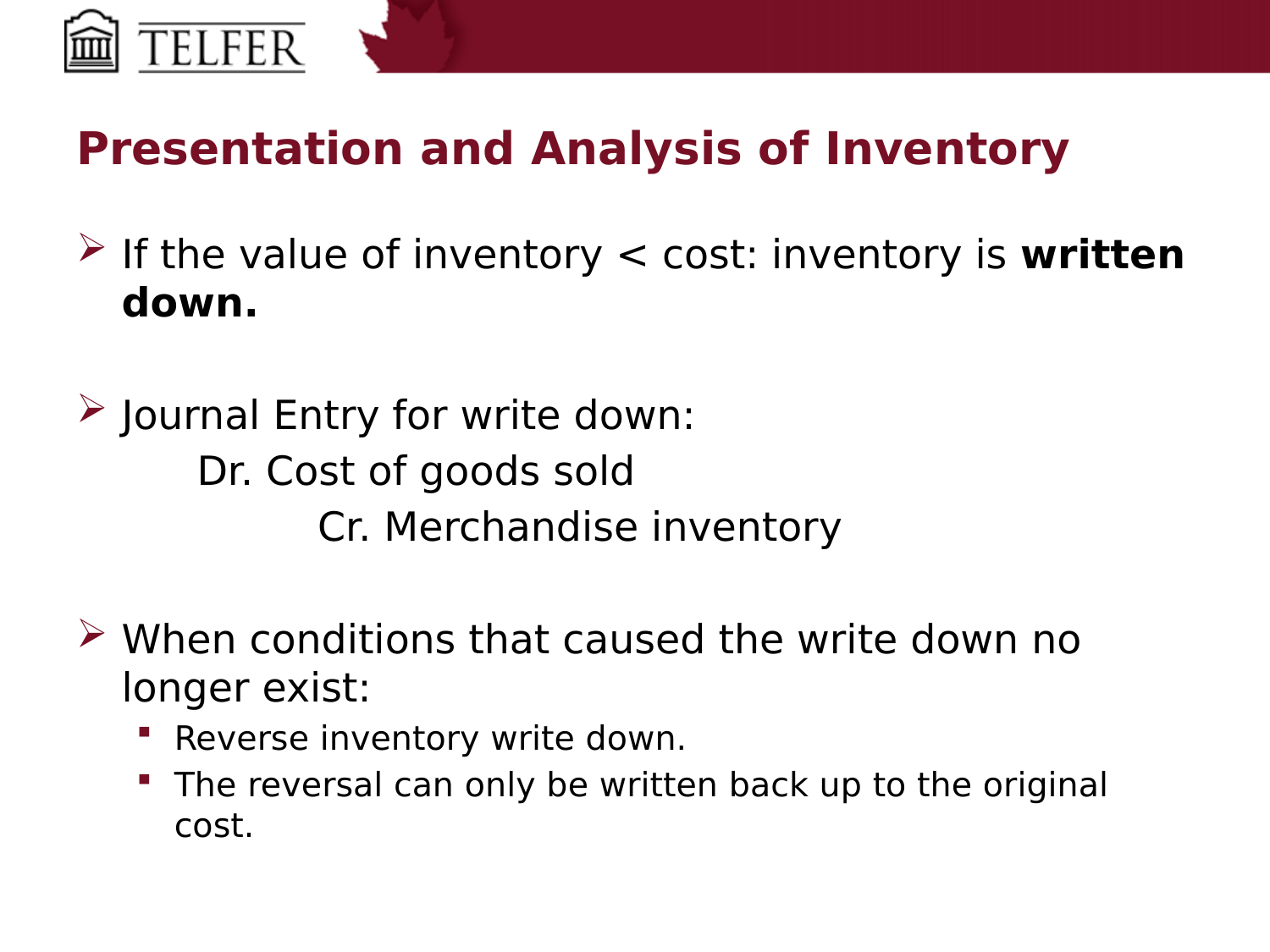

# Presentation and Analysis of Inventory
If the value of inventory < cost: inventory is written down.

Journal Entry for write down:
	Dr. Cost of goods sold
		Cr. Merchandise inventory

When conditions that caused the write down no longer exist:
Reverse inventory write down.
The reversal can only be written back up to the original cost.